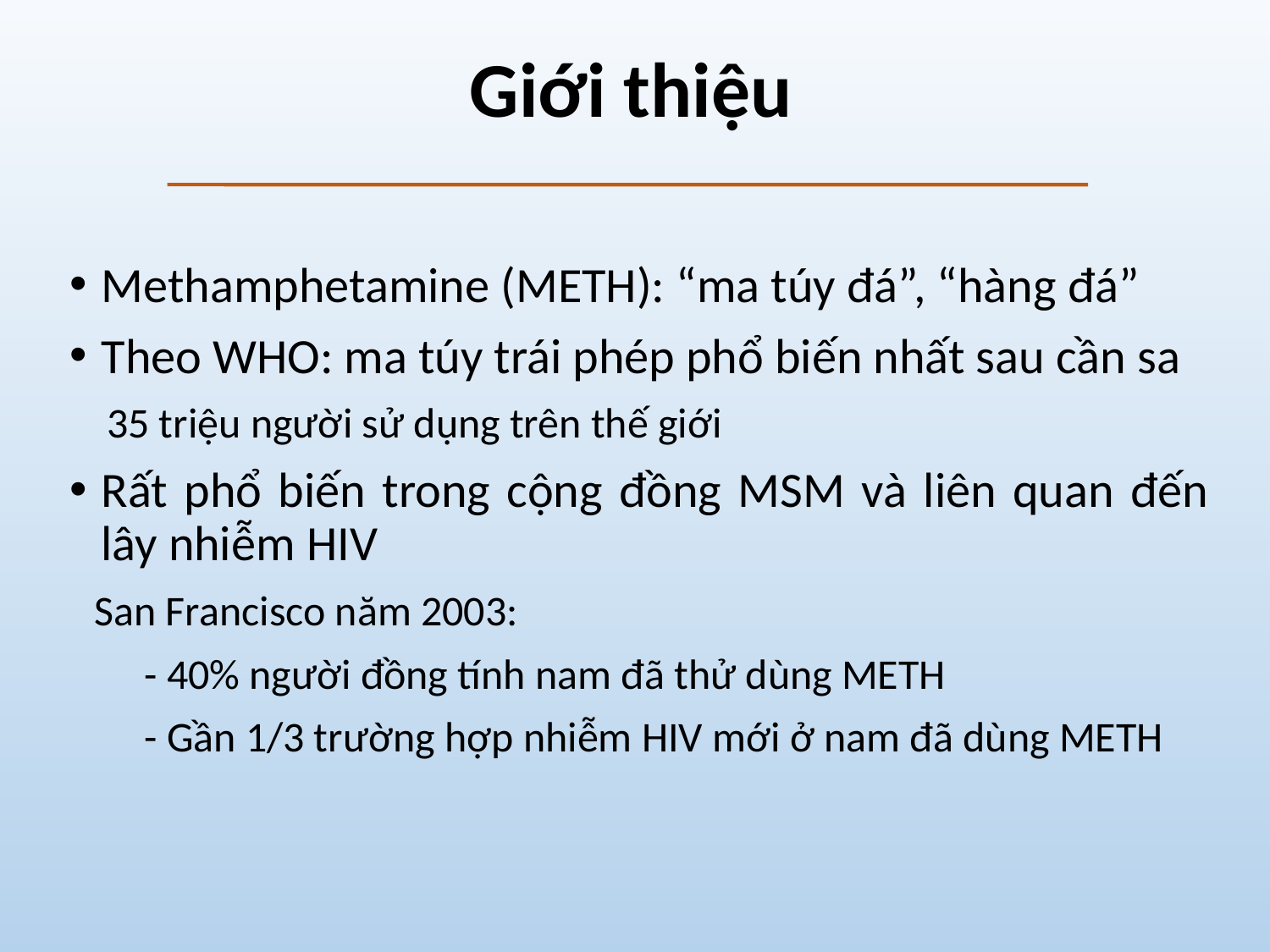

# Giới thiệu
Methamphetamine (METH): “ma túy đá”, “hàng đá”
Theo WHO: ma túy trái phép phổ biến nhất sau cần sa
35 triệu người sử dụng trên thế giới
Rất phổ biến trong cộng đồng MSM và liên quan đến lây nhiễm HIV
San Francisco năm 2003:
- 40% người đồng tính nam đã thử dùng METH
- Gần 1/3 trường hợp nhiễm HIV mới ở nam đã dùng METH